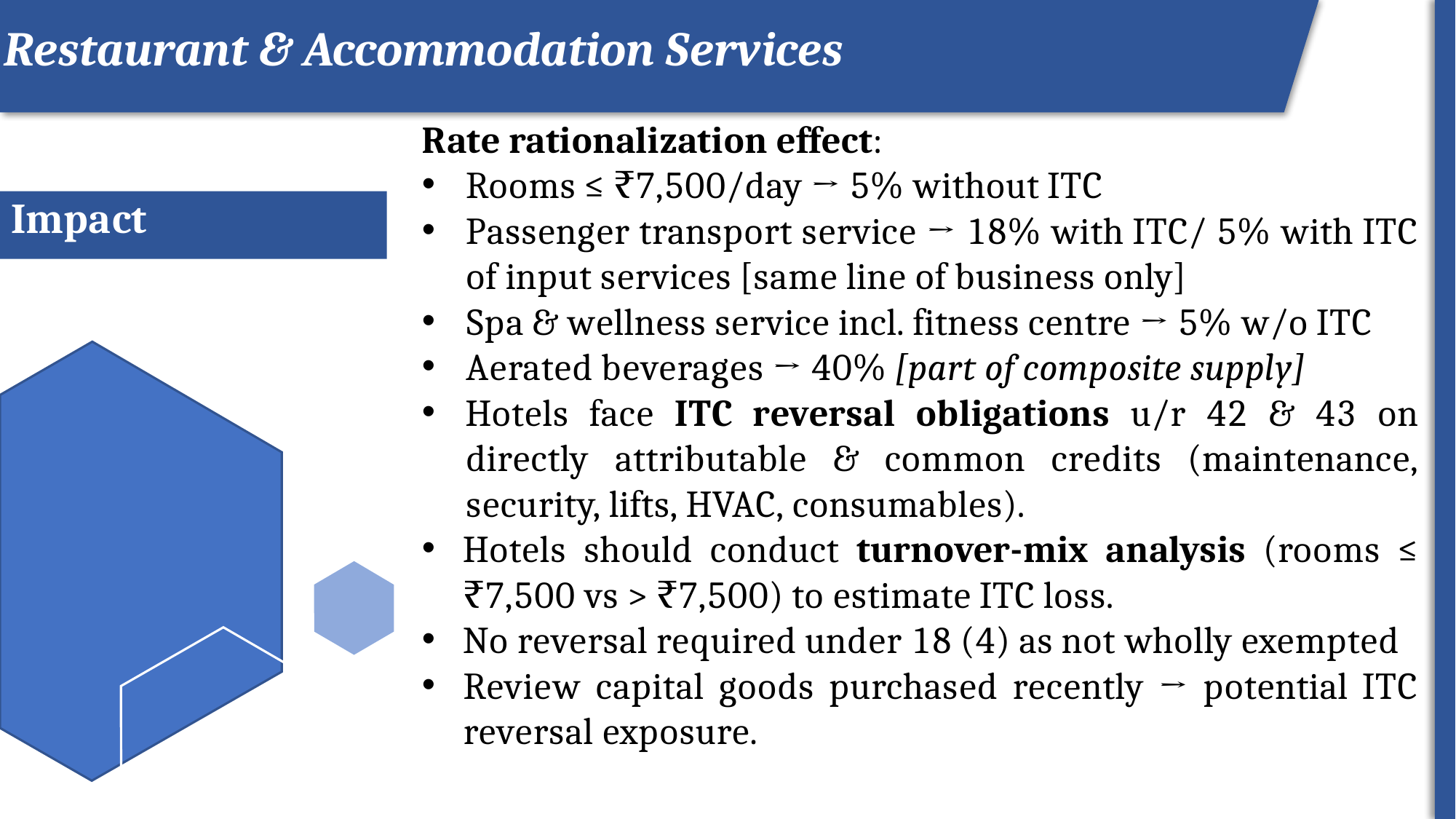

Restaurant & Accommodation Services
Rate rationalization effect:
Rooms ≤ ₹7,500/day → 5% without ITC
Passenger transport service → 18% with ITC/ 5% with ITC of input services [same line of business only]
Spa & wellness service incl. fitness centre → 5% w/o ITC
Aerated beverages → 40% [part of composite supply]
Hotels face ITC reversal obligations u/r 42 & 43 on directly attributable & common credits (maintenance, security, lifts, HVAC, consumables).
Hotels should conduct turnover-mix analysis (rooms ≤ ₹7,500 vs > ₹7,500) to estimate ITC loss.
No reversal required under 18 (4) as not wholly exempted
Review capital goods purchased recently → potential ITC reversal exposure.
ROI
# Impact
42